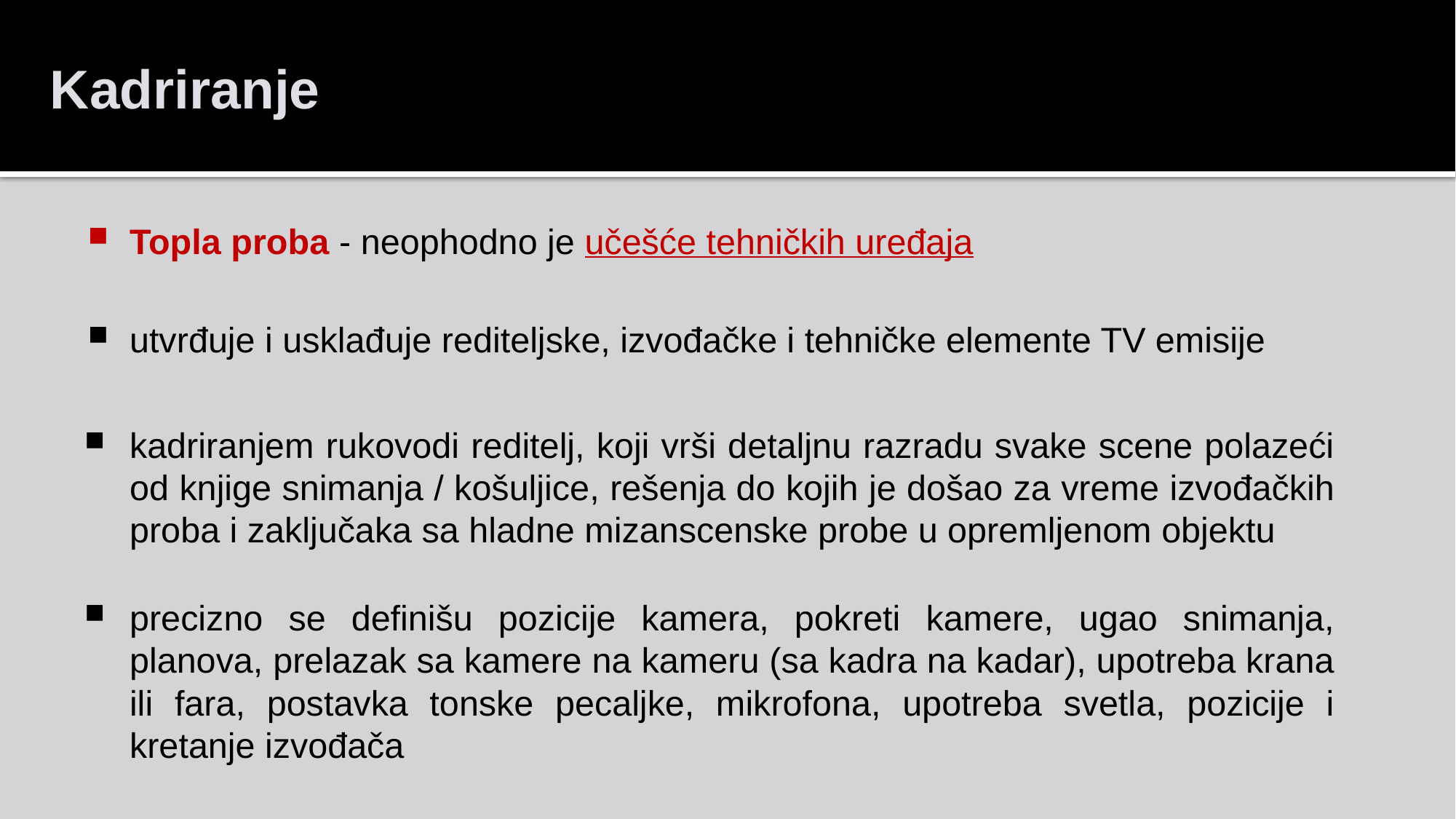

Kadriranje

Topla proba - neophodno je učešće tehničkih uređaja

utvrđuje i usklađuje rediteljske, izvođačke i tehničke elemente TV emisije

kadriranjem rukovodi reditelj, koji vrši detaljnu razradu svake scene polazeći od knjige snimanja / košuljice, rešenja do kojih je došao za vreme izvođačkih proba i zaključaka sa hladne mizanscenske probe u opremljenom objektu

precizno se definišu pozicije kamera, pokreti kamere, ugao snimanja, planova, prelazak sa kamere na kameru (sa kadra na kadar), upotreba krana ili fara, postavka tonske pecaljke, mikrofona, upotreba svetla, pozicije i kretanje izvođača